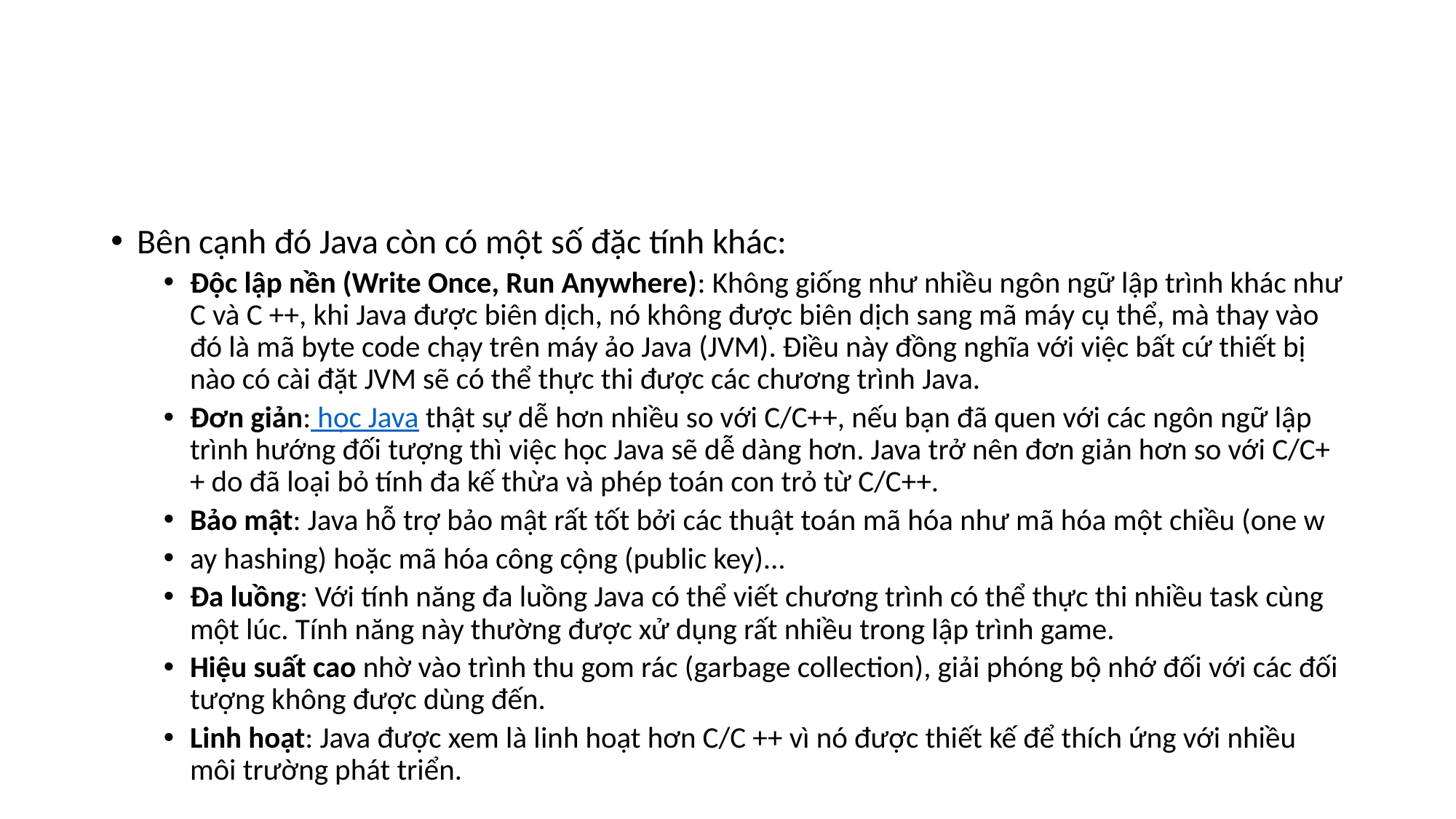

#
Bên cạnh đó Java còn có một số đặc tính khác:
Độc lập nền (Write Once, Run Anywhere): Không giống như nhiều ngôn ngữ lập trình khác như C và C ++, khi Java được biên dịch, nó không được biên dịch sang mã máy cụ thể, mà thay vào đó là mã byte code chạy trên máy ảo Java (JVM). Điều này đồng nghĩa với việc bất cứ thiết bị nào có cài đặt JVM sẽ có thể thực thi được các chương trình Java.
Đơn giản: học Java thật sự dễ hơn nhiều so với C/C++, nếu bạn đã quen với các ngôn ngữ lập trình hướng đối tượng thì việc học Java sẽ dễ dàng hơn. Java trở nên đơn giản hơn so với C/C++ do đã loại bỏ tính đa kế thừa và phép toán con trỏ từ C/C++.
Bảo mật: Java hỗ trợ bảo mật rất tốt bởi các thuật toán mã hóa như mã hóa một chiều (one w
ay hashing) hoặc mã hóa công cộng (public key)...
Đa luồng: Với tính năng đa luồng Java có thể viết chương trình có thể thực thi nhiều task cùng một lúc. Tính năng này thường được xử dụng rất nhiều trong lập trình game.
Hiệu suất cao nhờ vào trình thu gom rác (garbage collection), giải phóng bộ nhớ đối với các đối tượng không được dùng đến.
Linh hoạt: Java được xem là linh hoạt hơn C/C ++ vì nó được thiết kế để thích ứng với nhiều môi trường phát triển.